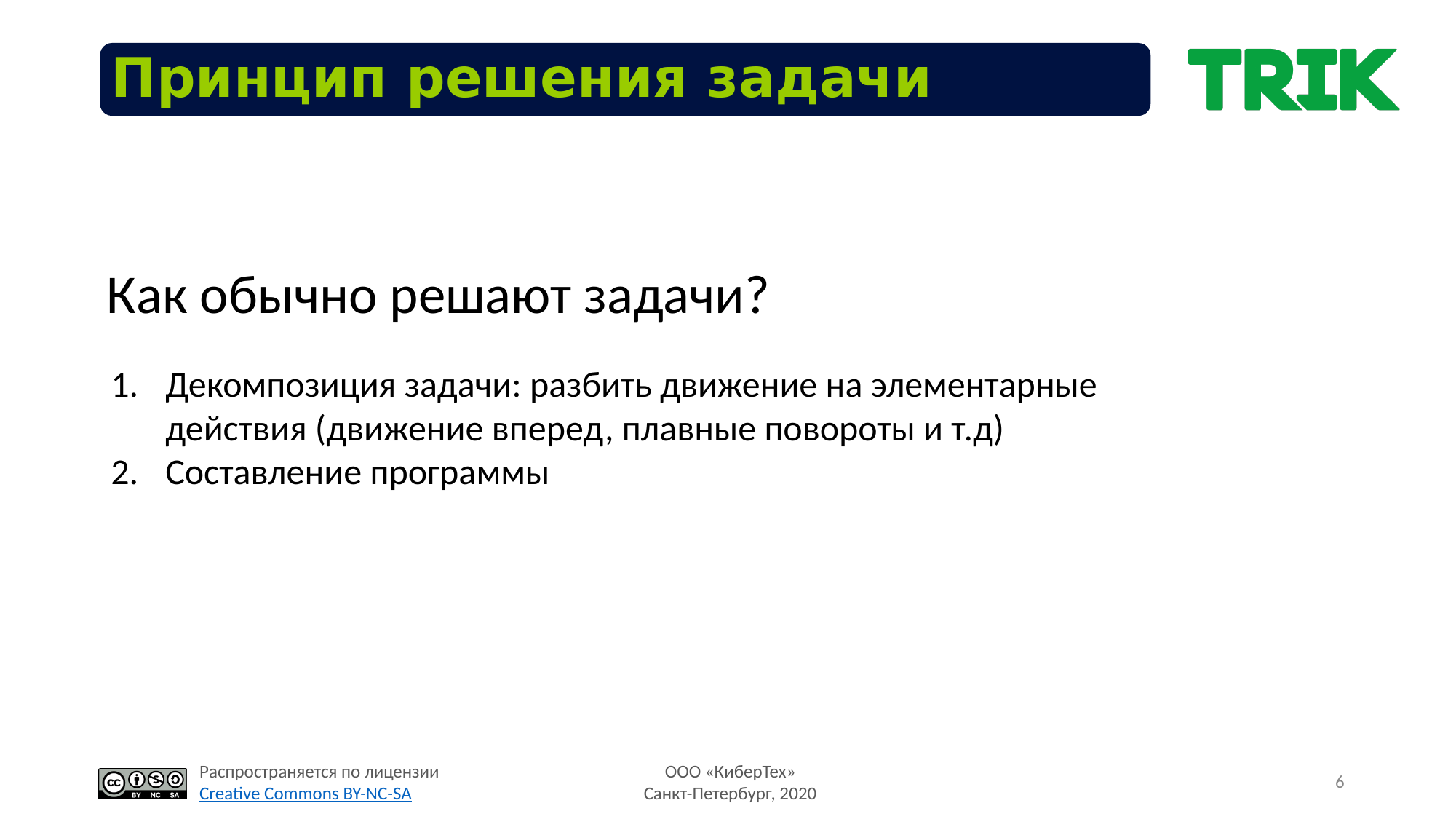

Принцип решения задачи
 Как обычно решают задачи?
Декомпозиция задачи: разбить движение на элементарные действия (движение вперед, плавные повороты и т.д)
Составление программы

6